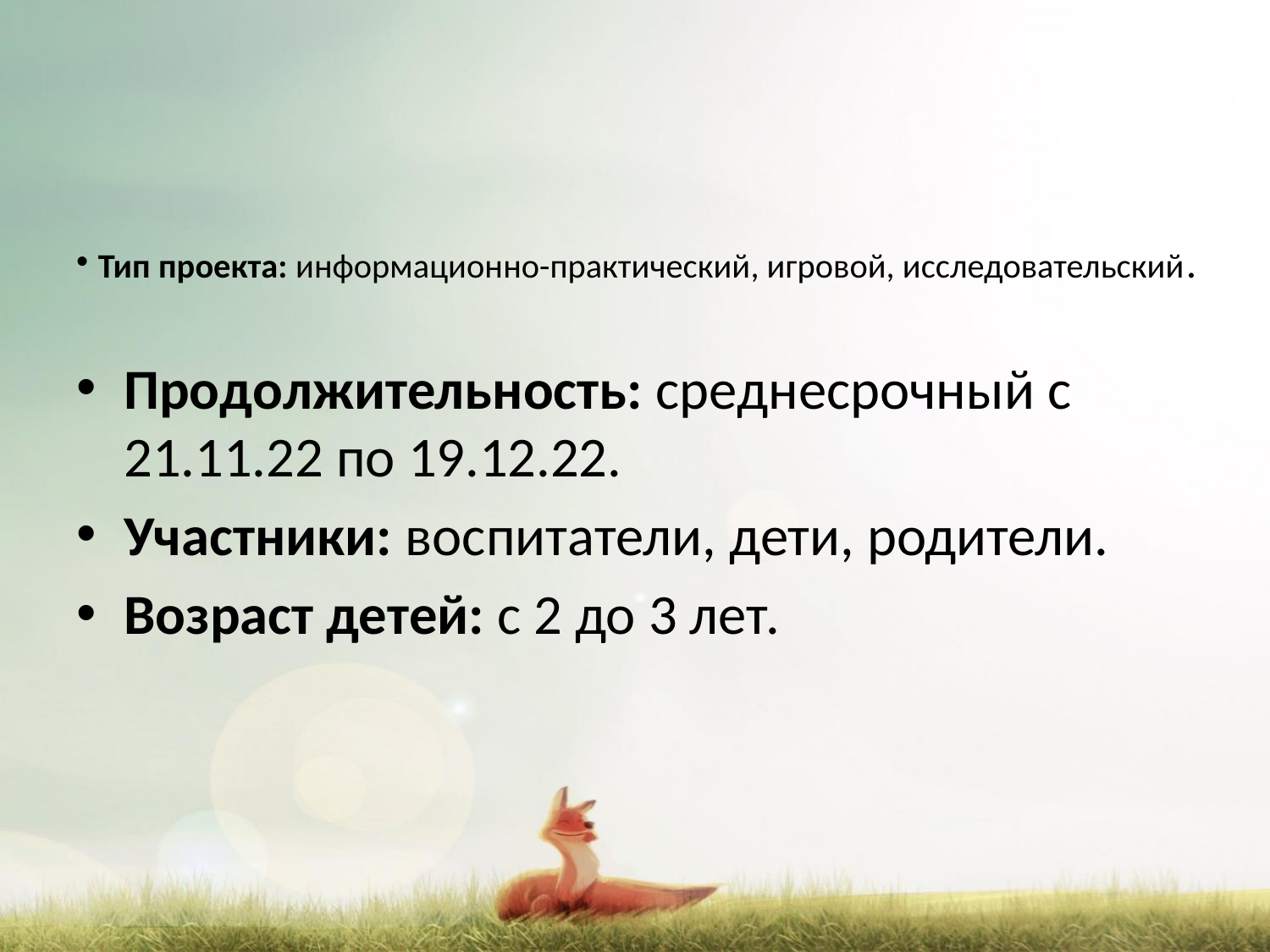

# Тип проекта: информационно-практический, игровой, исследовательский.
Продолжительность: среднесрочный с 21.11.22 по 19.12.22.
Участники: воспитатели, дети, родители.
Возраст детей: с 2 до 3 лет.